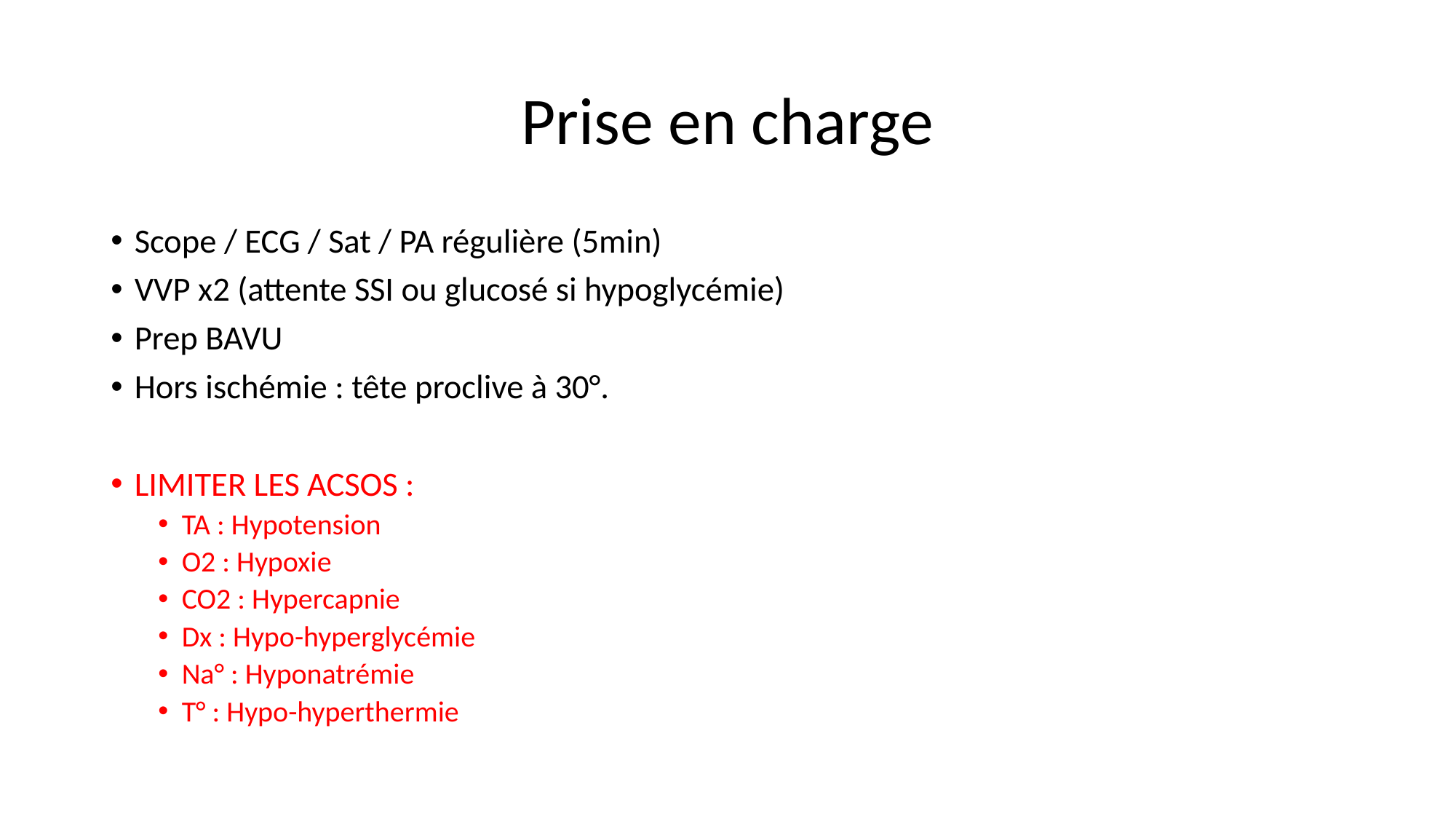

# Prise en charge
Scope / ECG / Sat / PA régulière (5min)
VVP x2 (attente SSI ou glucosé si hypoglycémie)
Prep BAVU
Hors ischémie : tête proclive à 30°.

LIMITER LES ACSOS :
TA : Hypotension
O2 : Hypoxie
CO2 : Hypercapnie
Dx : Hypo-hyperglycémie
Na° : Hyponatrémie
T° : Hypo-hyperthermie